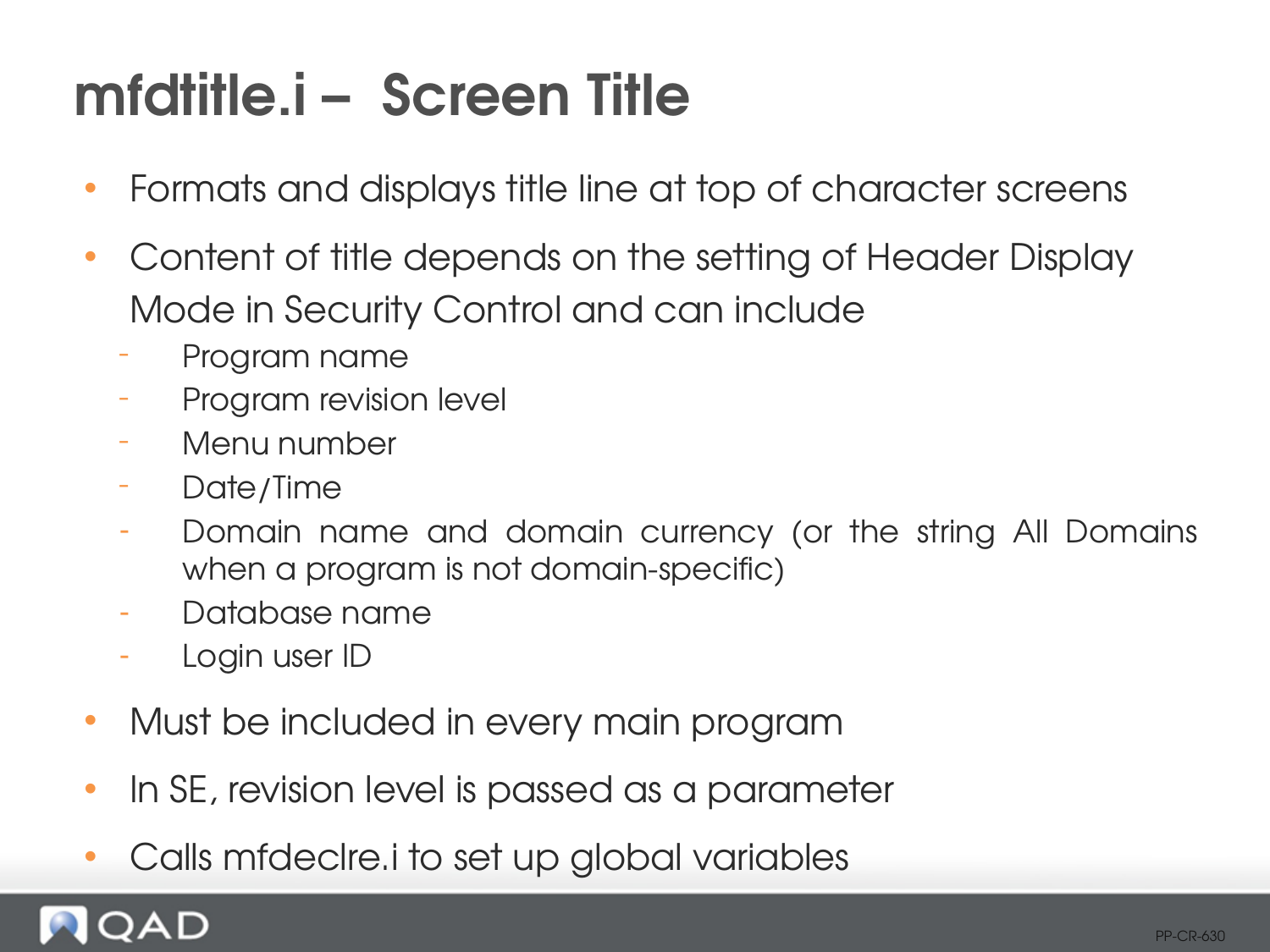

# mfdtitle.i –  Screen Title
Formats and displays title line at top of character screens
Content of title depends on the setting of Header Display Mode in Security Control and can include
Program name
Program revision level
Menu number
Date/Time
Domain name and domain currency (or the string All Domains when a program is not domain-specific)
Database name
Login user ID
Must be included in every main program
In SE, revision level is passed as a parameter
Calls mfdeclre.i to set up global variables

PP-CR-630